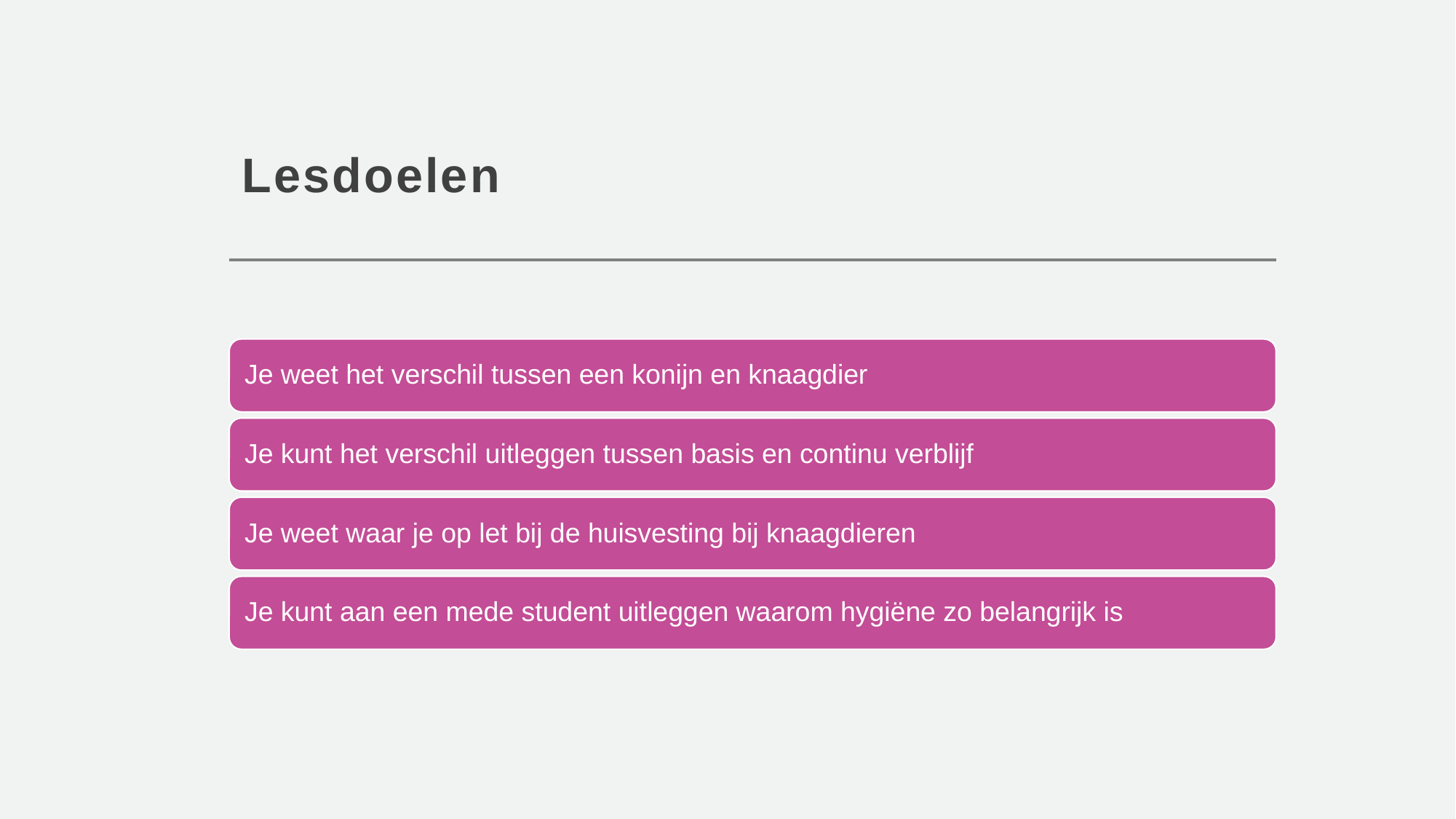

# Lesdoelen
Je weet het verschil tussen een konijn en knaagdier
Je kunt het verschil uitleggen tussen basis en continu verblijf
Je weet waar je op let bij de huisvesting bij knaagdieren
Je kunt aan een mede student uitleggen waarom hygiëne zo belangrijk is